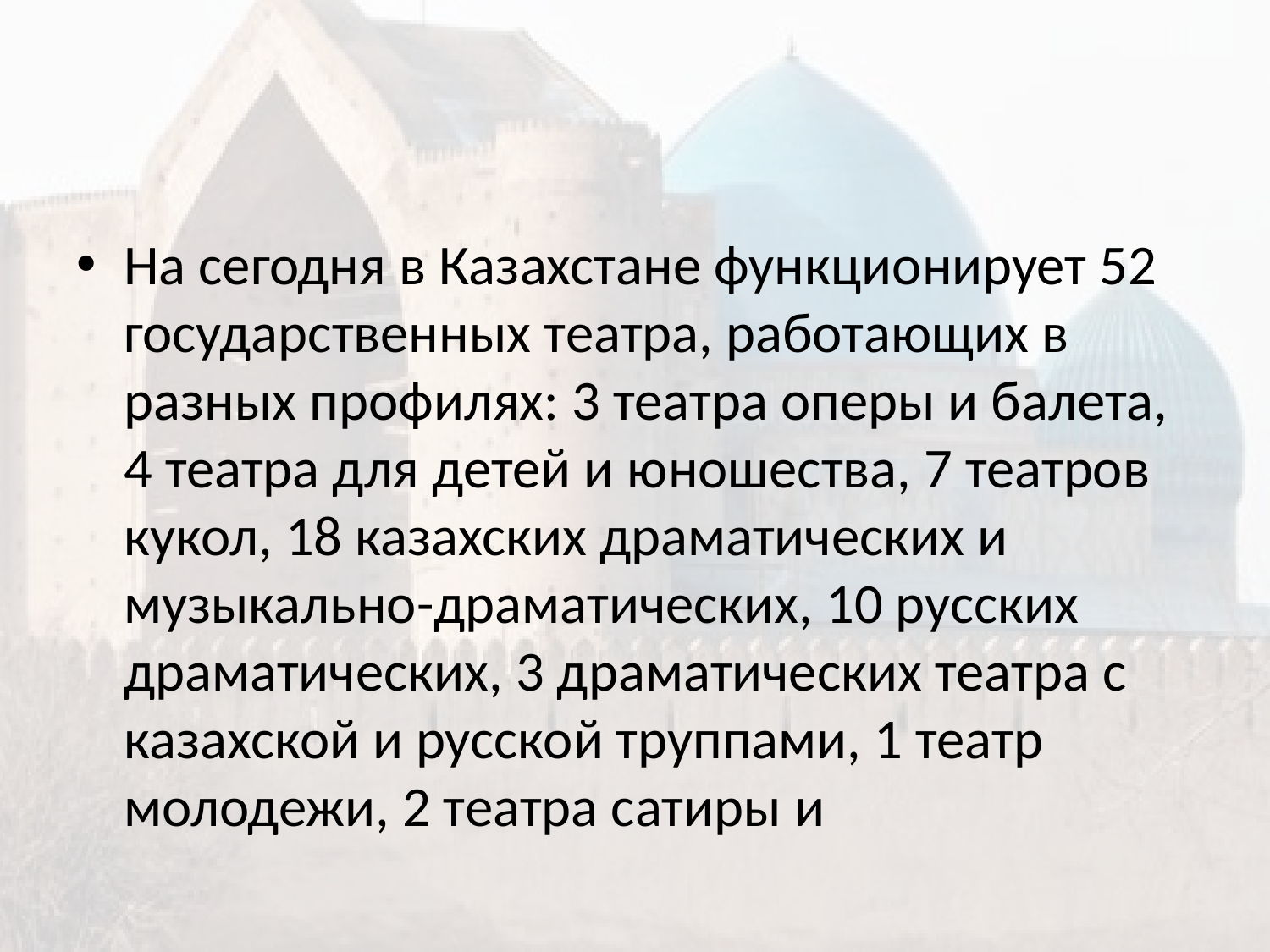

На сегодня в Казахстане функционирует 52 государственных театра, работающих в разных профилях: 3 театра оперы и балета, 4 театра для детей и юношества, 7 театров кукол, 18 казахских драматических и музыкально-драматических, 10 русских драматических, 3 драматических театра с казахской и русской труппами, 1 театр молодежи, 2 театра сатиры и